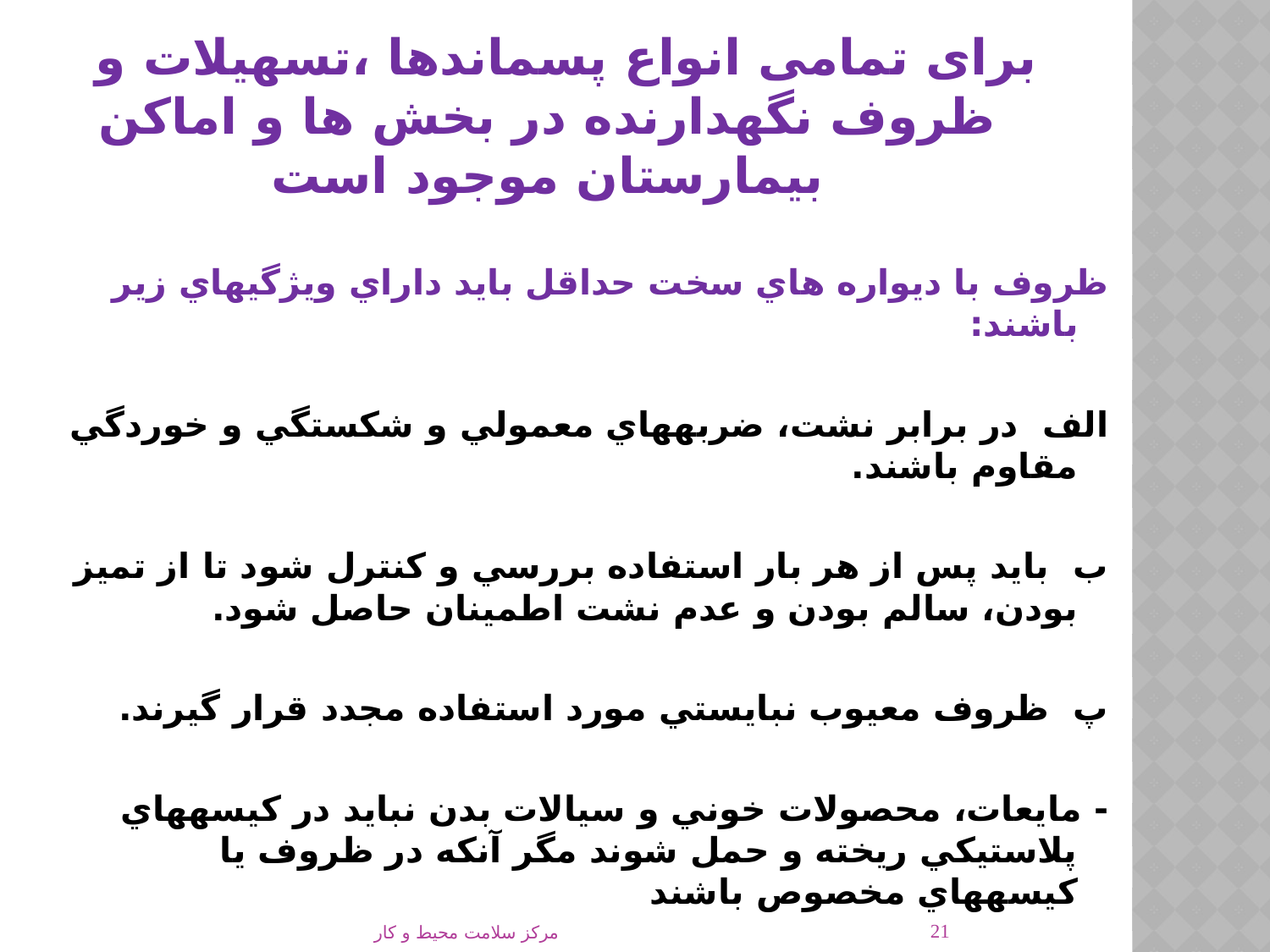

# برای تمامی انواع پسماندها ،تسهیلات و ظروف نگهدارنده در بخش ها و اماکن بيمارستان موجود است
ظروف با ديواره ھاي سخت حداقل بايد داراي ويژگیھاي زير باشند:

الف  در برابر نشت، ضربهھاي معمولي و شكستگي و خوردگي مقاوم باشند.

ب  بايد پس از هر بار استفاده بررسي و كنترل شود تا از تمیز بودن، سالم بودن و عدم نشت اطمینان حاصل شود.

پ  ظروف معیوب نبايستي مورد استفاده مجدد قرار گیرند.

- مايعات، محصولات خوني و سیالات بدن نبايد در كیسهھاي پلاستیكي ريخته و حمل شوند مگر آنكه در ظروف يا كیسهھاي مخصوص باشند
21
مركز سلامت محيط و كار